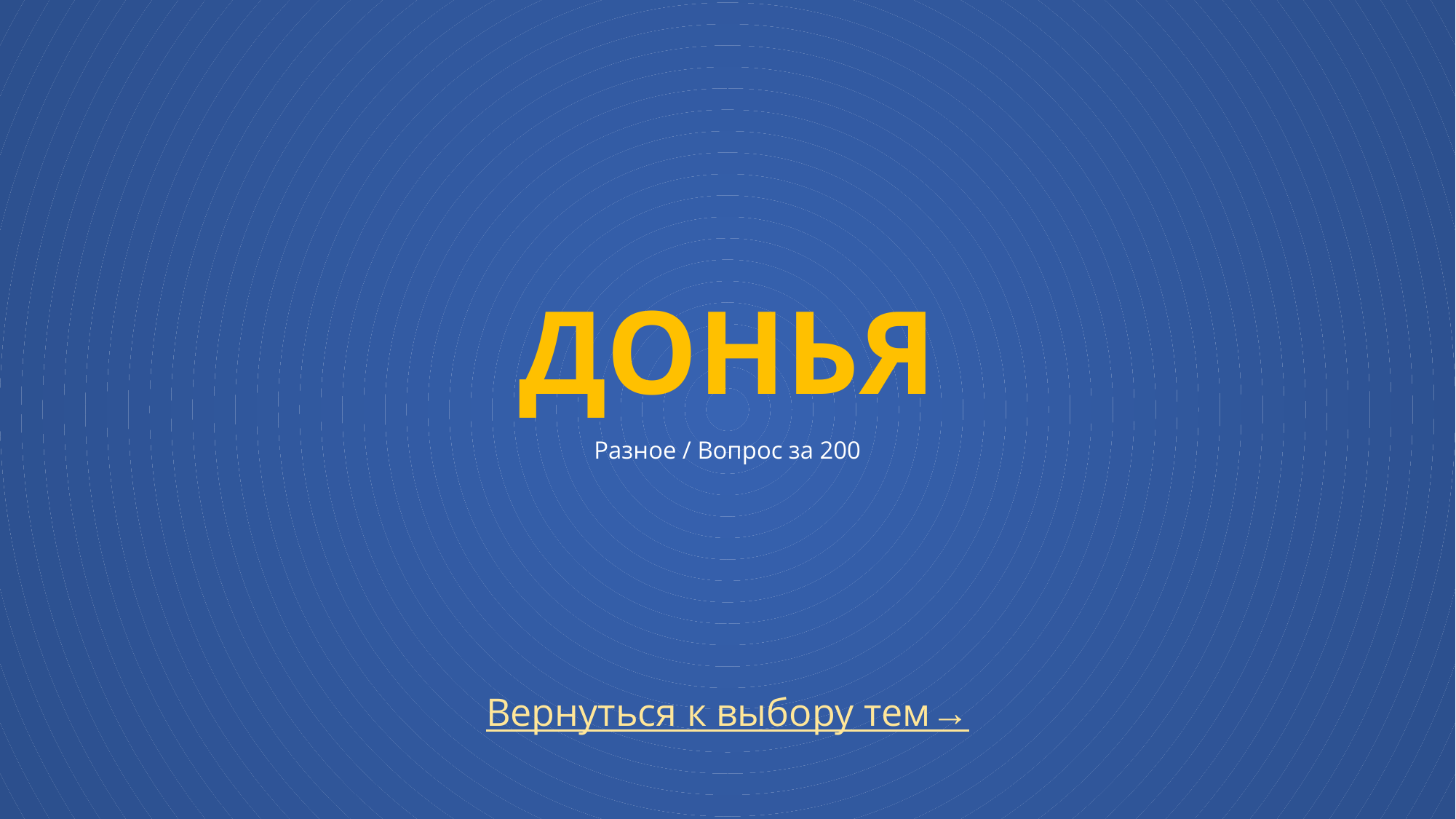

# ДОНЬЯ Разное / Вопрос за 200
Вернуться к выбору тем→